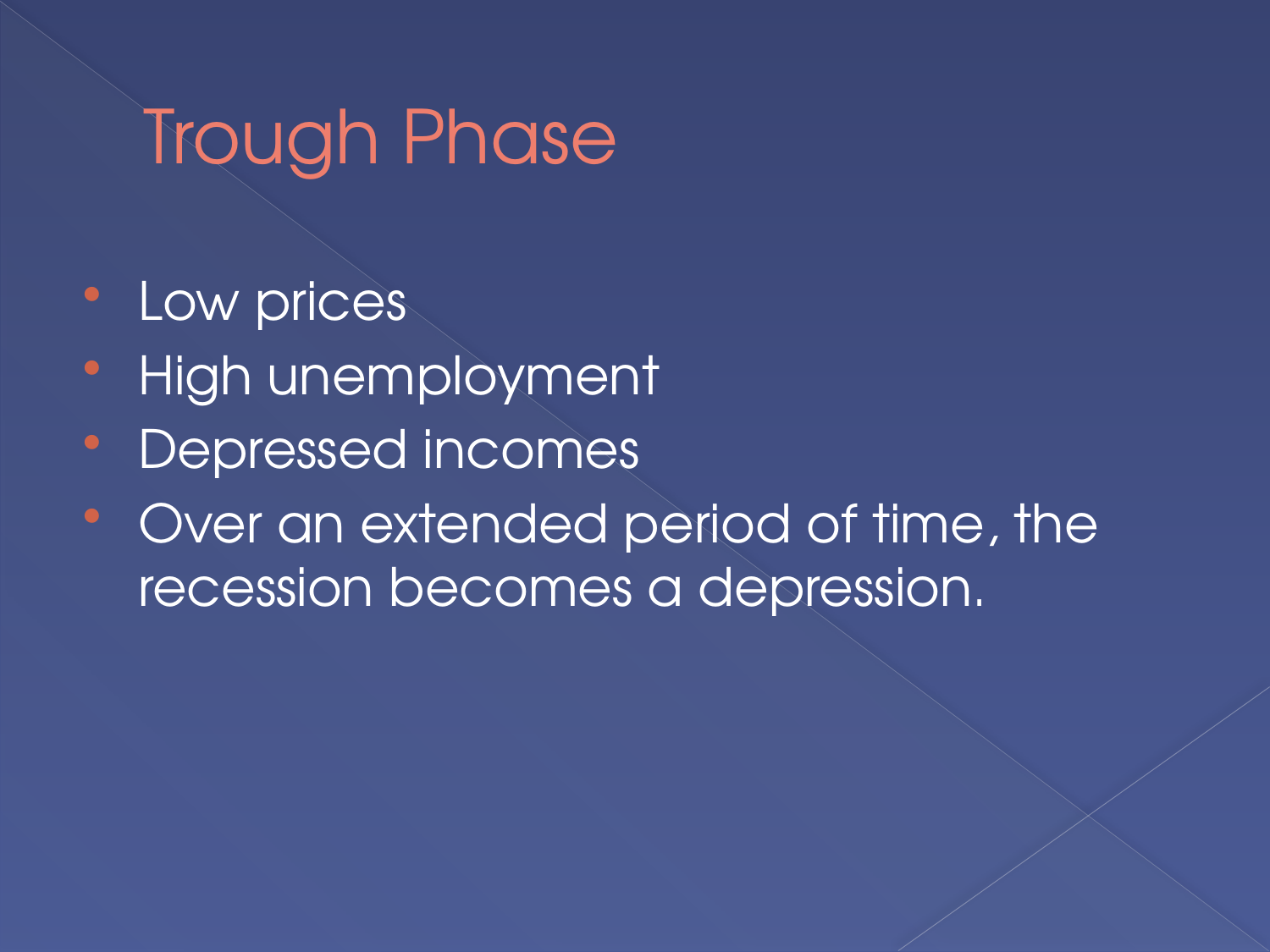

# Trough Phase
Low prices
High unemployment
Depressed incomes
Over an extended period of time, the recession becomes a depression.